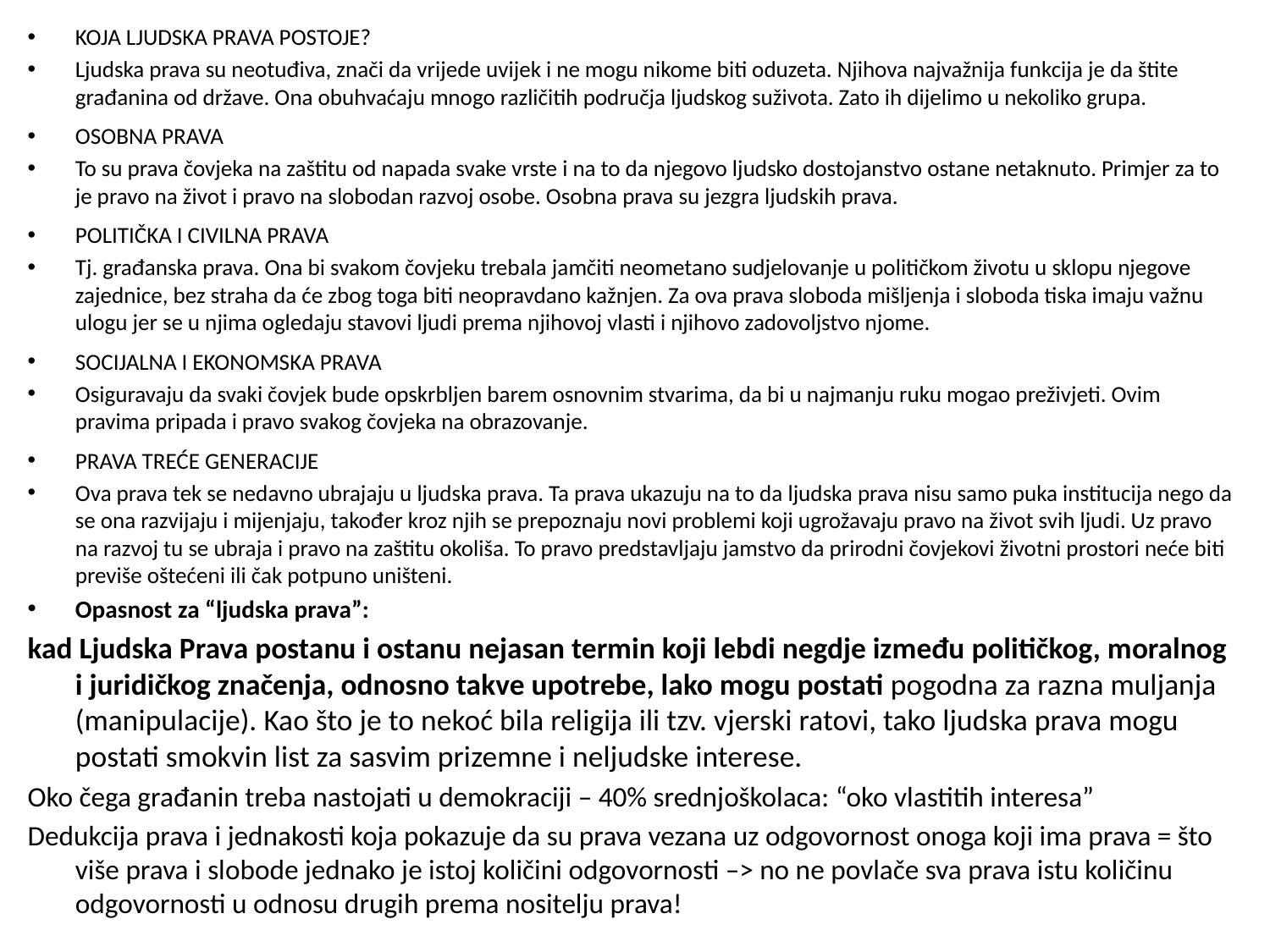

KOJA LJUDSKA PRAVA POSTOJE?
Ljudska prava su neotuđiva, znači da vrijede uvijek i ne mogu nikome biti oduzeta. Njihova najvažnija funkcija je da štite građanina od države. Ona obuhvaćaju mnogo različitih područja ljudskog suživota. Zato ih dijelimo u nekoliko grupa.

OSOBNA PRAVA
To su prava čovjeka na zaštitu od napada svake vrste i na to da njegovo ljudsko dostojanstvo ostane netaknuto. Primjer za to je pravo na život i pravo na slobodan razvoj osobe. Osobna prava su jezgra ljudskih prava.

POLITIČKA I CIVILNA PRAVA
Tj. građanska prava. Ona bi svakom čovjeku trebala jamčiti neometano sudjelovanje u političkom životu u sklopu njegove zajednice, bez straha da će zbog toga biti neopravdano kažnjen. Za ova prava sloboda mišljenja i sloboda tiska imaju važnu ulogu jer se u njima ogledaju stavovi ljudi prema njihovoj vlasti i njihovo zadovoljstvo njome.

SOCIJALNA I EKONOMSKA PRAVA
Osiguravaju da svaki čovjek bude opskrbljen barem osnovnim stvarima, da bi u najmanju ruku mogao preživjeti. Ovim pravima pripada i pravo svakog čovjeka na obrazovanje.

PRAVA TREĆE GENERACIJE
Ova prava tek se nedavno ubrajaju u ljudska prava. Ta prava ukazuju na to da ljudska prava nisu samo puka institucija nego da se ona razvijaju i mijenjaju, također kroz njih se prepoznaju novi problemi koji ugrožavaju pravo na život svih ljudi. Uz pravo na razvoj tu se ubraja i pravo na zaštitu okoliša. To pravo predstavljaju jamstvo da prirodni čovjekovi životni prostori neće biti previše oštećeni ili čak potpuno uništeni.
Opasnost za “ljudska prava”:
kad Ljudska Prava postanu i ostanu nejasan termin koji lebdi negdje između političkog, moralnog i juridičkog značenja, odnosno takve upotrebe, lako mogu postati pogodna za razna muljanja (manipulacije). Kao što je to nekoć bila religija ili tzv. vjerski ratovi, tako ljudska prava mogu postati smokvin list za sasvim prizemne i neljudske interese.
Oko čega građanin treba nastojati u demokraciji – 40% srednjoškolaca: “oko vlastitih interesa”
Dedukcija prava i jednakosti koja pokazuje da su prava vezana uz odgovornost onoga koji ima prava = što više prava i slobode jednako je istoj količini odgovornosti –> no ne povlače sva prava istu količinu odgovornosti u odnosu drugih prema nositelju prava!